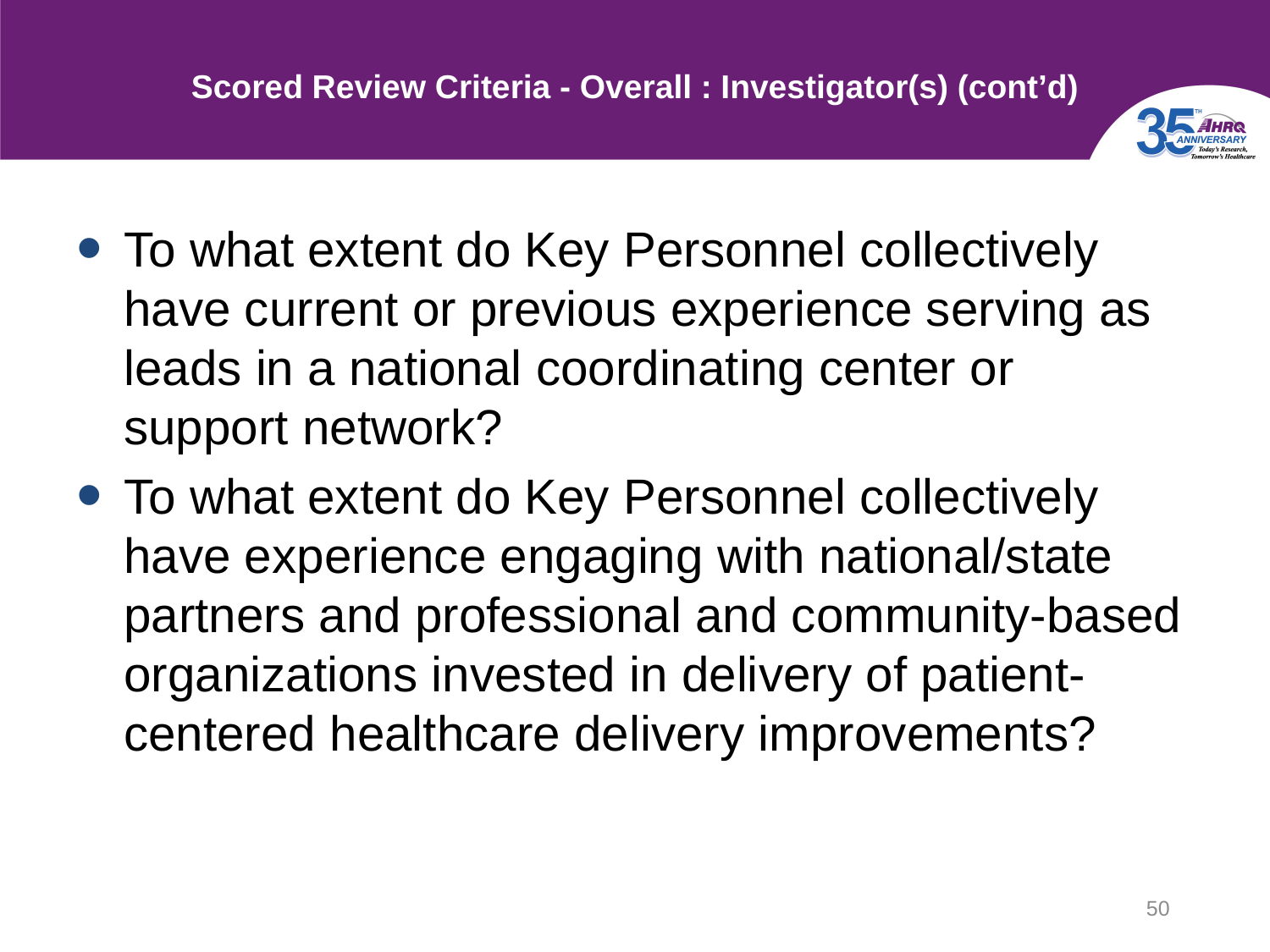

# Scored Review Criteria - Overall : Investigator(s) (cont’d)
To what extent do Key Personnel collectively have current or previous experience serving as leads in a national coordinating center or support network?
To what extent do Key Personnel collectively have experience engaging with national/state partners and professional and community-based organizations invested in delivery of patient-centered healthcare delivery improvements?

50